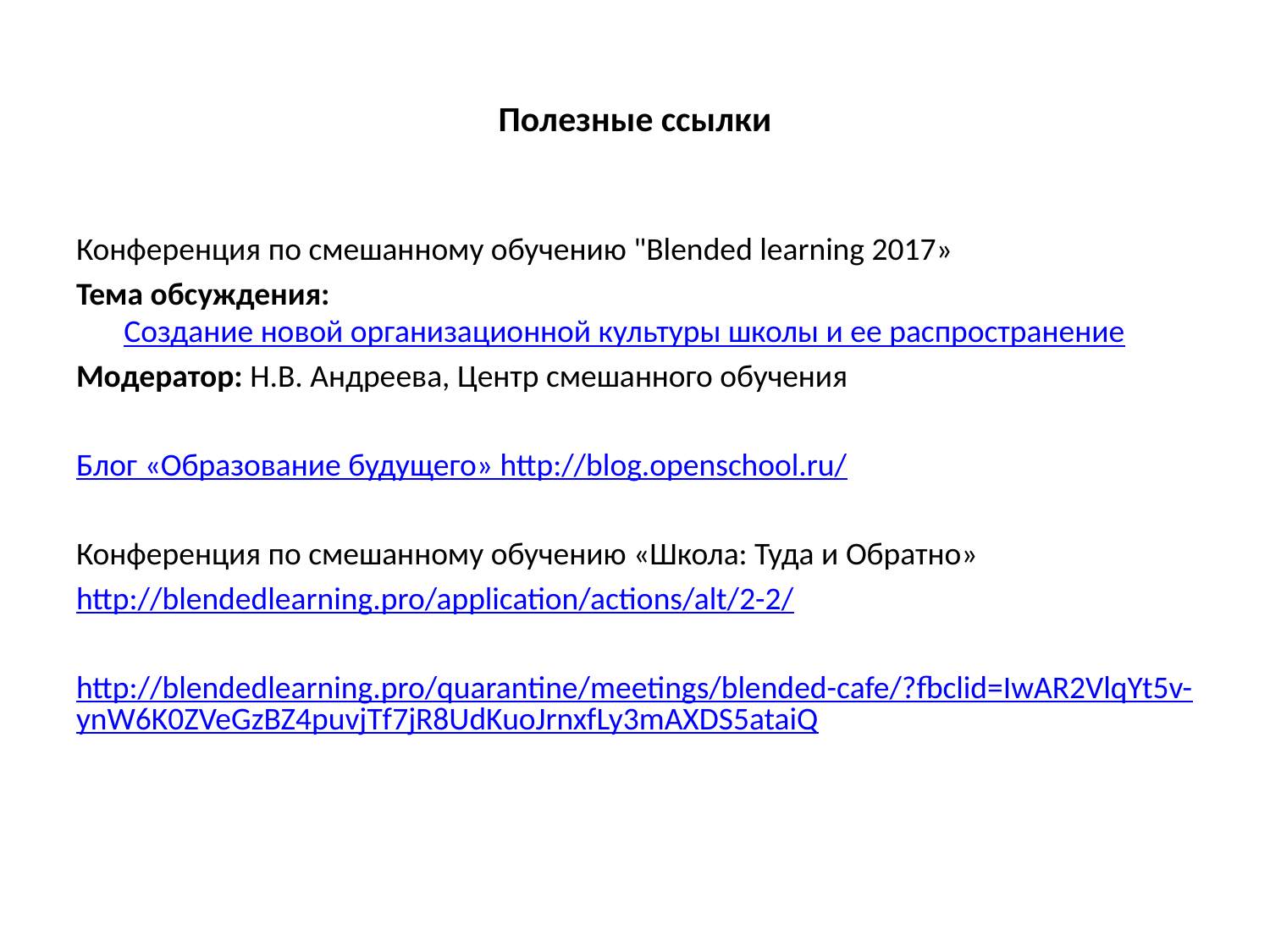

# Полезные ссылки
Конференция по смешанному обучению "Blended learning 2017»
Тема обсуждения: Создание новой организационной культуры школы и ее распространение
Модератор: Н.В. Андреева, Центр смешанного обучения

Блог «Образование будущего» http://blog.openschool.ru/

Конференция по смешанному обучению «Школа: Туда и Обратно»
http://blendedlearning.pro/application/actions/alt/2-2/

http://blendedlearning.pro/quarantine/meetings/blended-cafe/?fbclid=IwAR2VlqYt5v-ynW6K0ZVeGzBZ4puvjTf7jR8UdKuoJrnxfLy3mAXDS5ataiQ